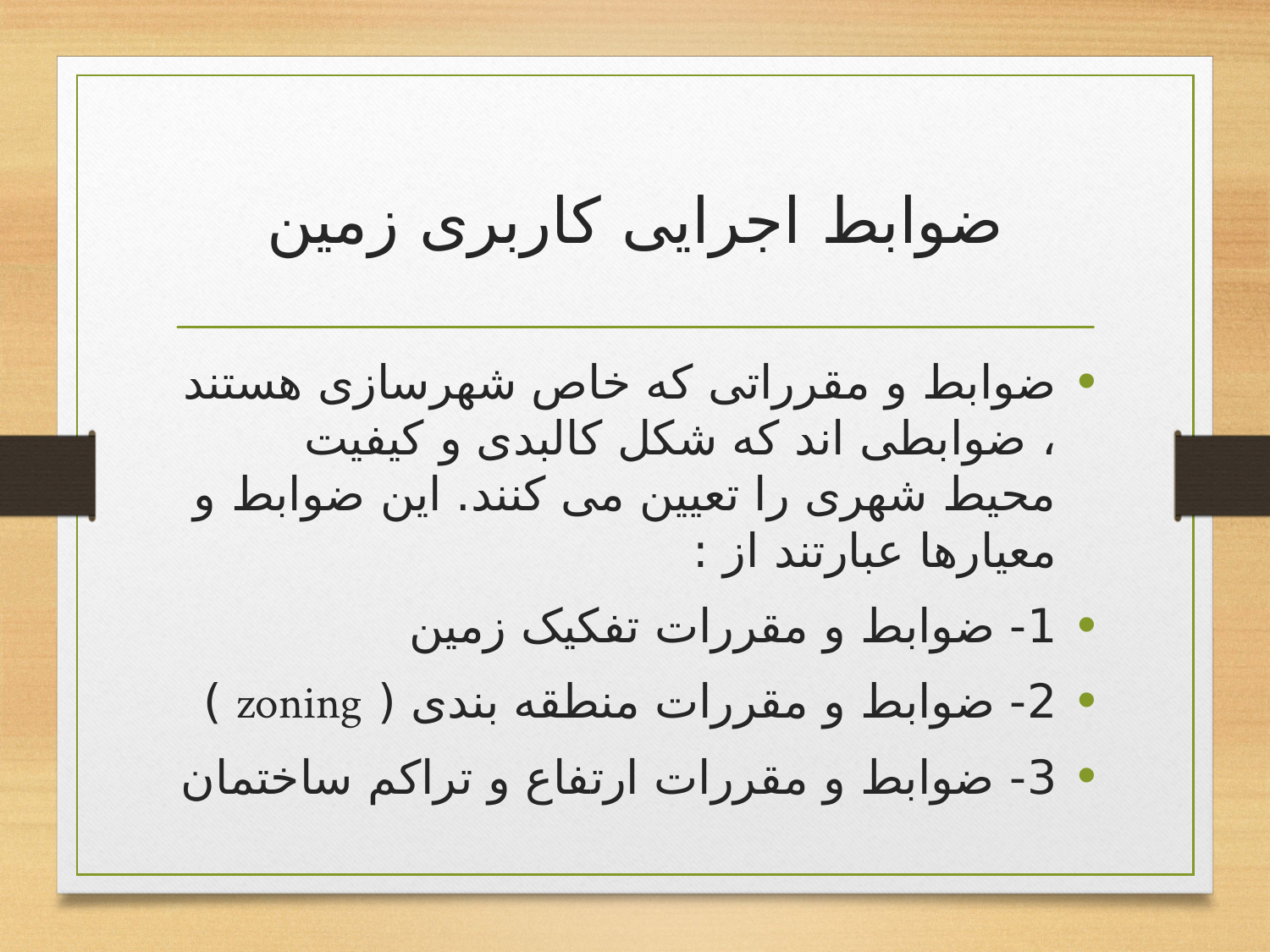

# ضوابط اجرایی کاربری زمین
ضوابط و مقرراتی که خاص شهرسازی هستند ، ضوابطی اند که شکل کالبدی و کیفیت محیط شهری را تعیین می کنند. این ضوابط و معیارها عبارتند از :
1- ضوابط و مقررات تفکیک زمین
2- ضوابط و مقررات منطقه بندی ( zoning )
3- ضوابط و مقررات ارتفاع و تراکم ساختمان